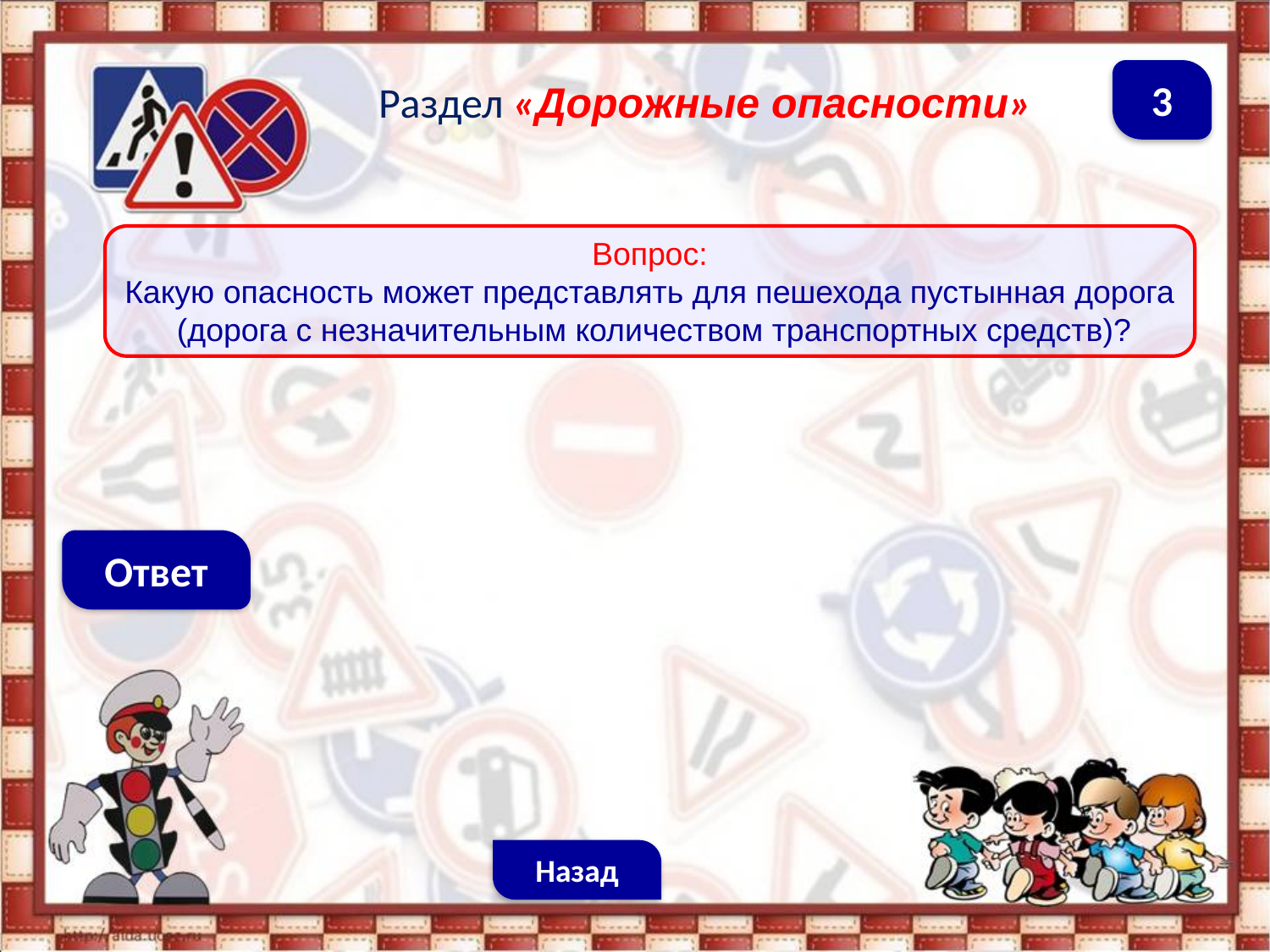

Раздел «Дорожные опасности»
3

Вопрос:
Какую опасность может представлять для пешехода пустынная дорога
 (дорога с незначительным количеством транспортных средств)?

Ответ
Назад